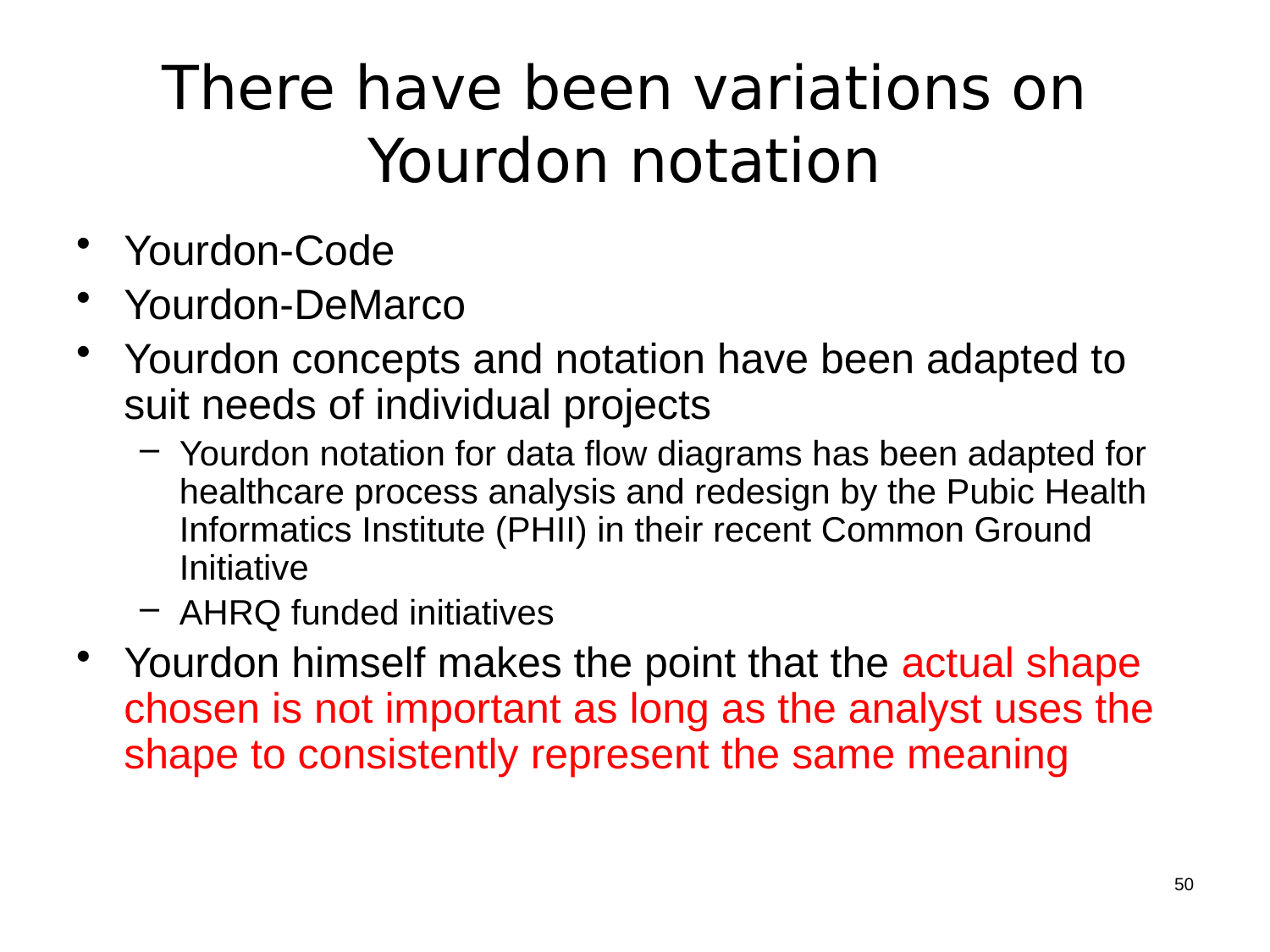

# There have been variations on Yourdon notation
Yourdon-Code
Yourdon-DeMarco
Yourdon concepts and notation have been adapted to suit needs of individual projects
Yourdon notation for data flow diagrams has been adapted for healthcare process analysis and redesign by the Pubic Health Informatics Institute (PHII) in their recent Common Ground Initiative
AHRQ funded initiatives
Yourdon himself makes the point that the actual shape chosen is not important as long as the analyst uses the shape to consistently represent the same meaning

  50